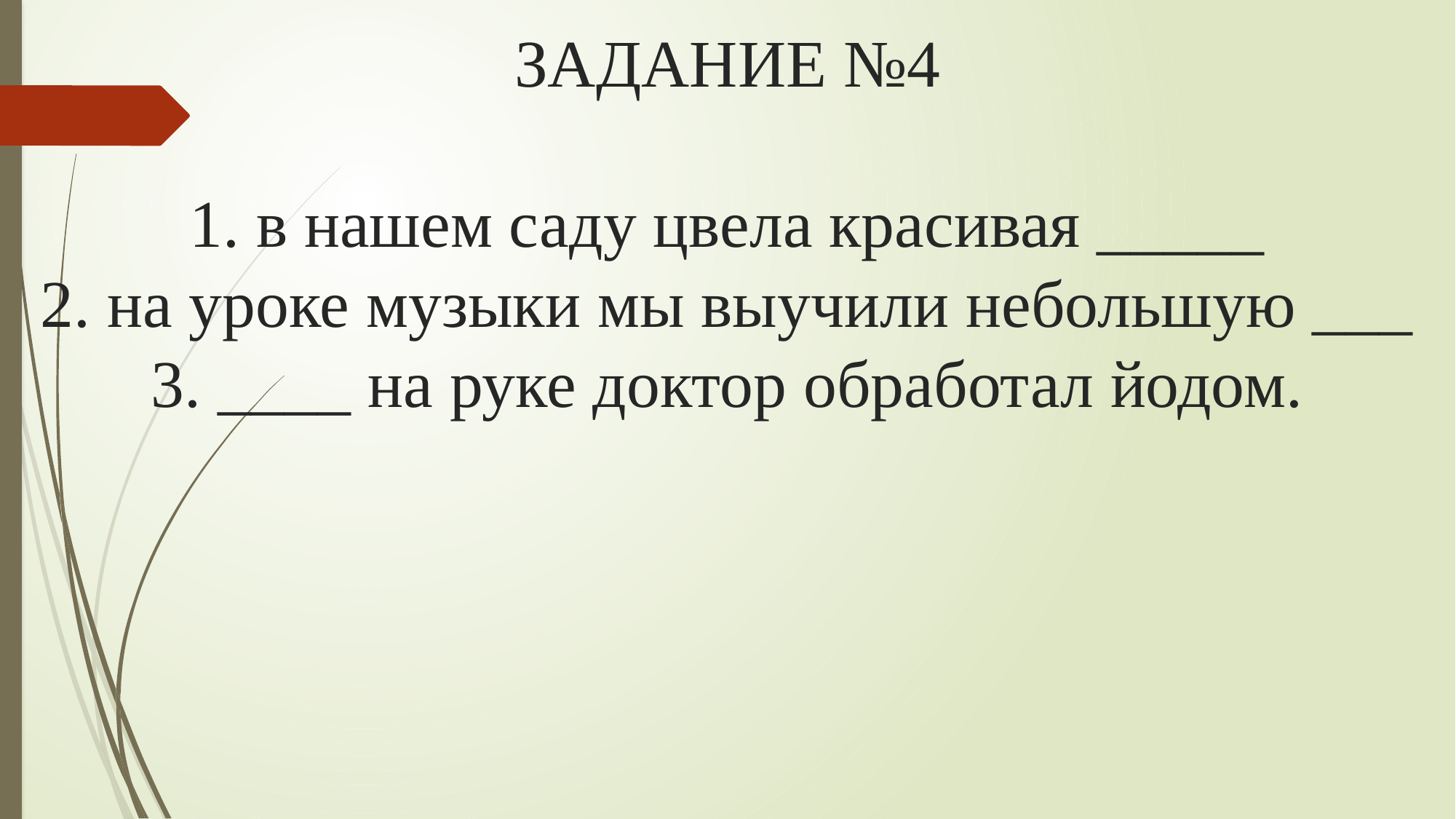

# ЗАДАНИЕ №4 1. в нашем саду цвела красивая _____ 2. на уроке музыки мы выучили небольшую ___ 3. ____ на руке доктор обработал йодом.